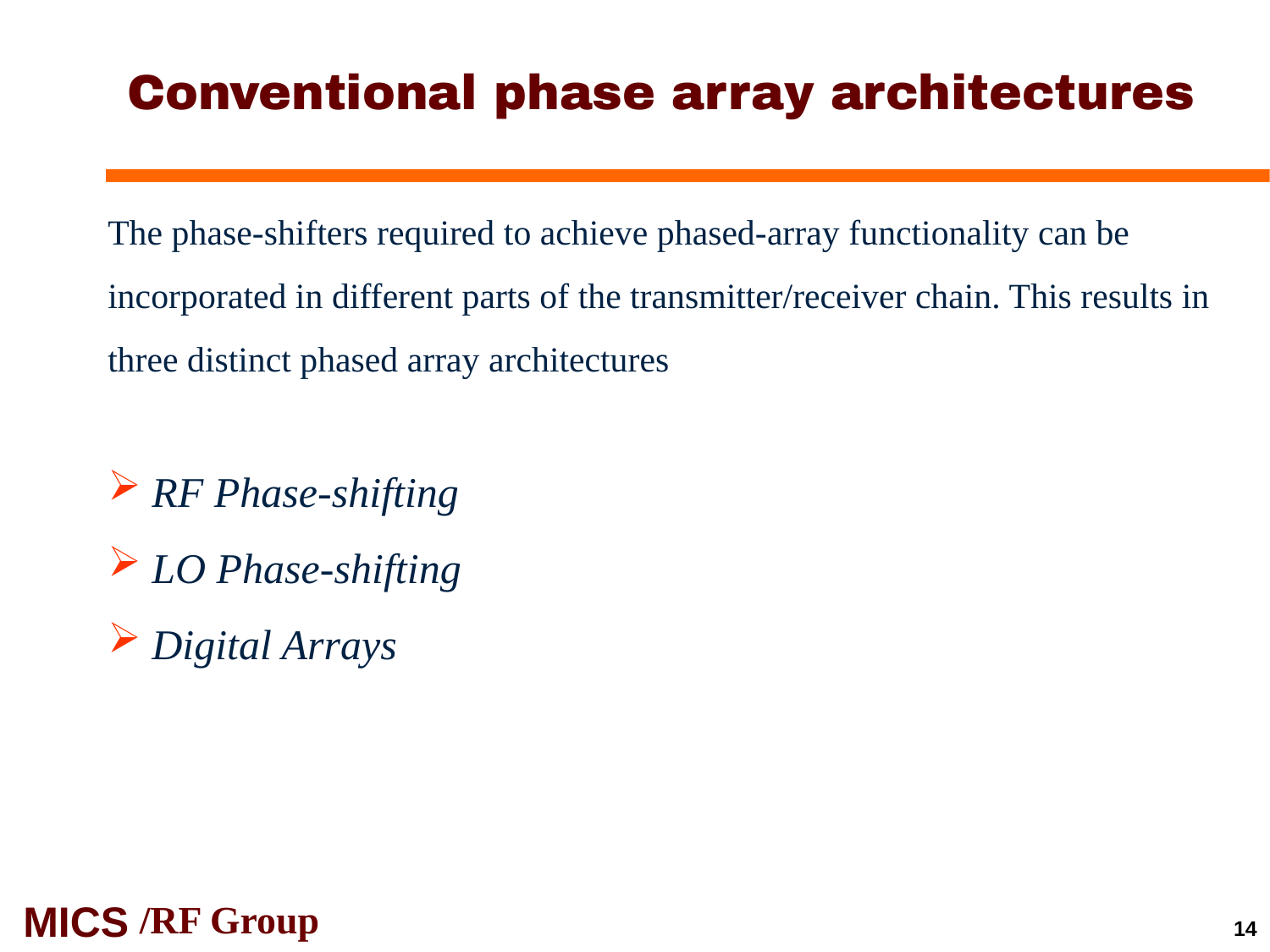

# Conventional phase array architectures
The phase-shifters required to achieve phased-array functionality can be incorporated in different parts of the transmitter/receiver chain. This results in three distinct phased array architectures
 RF Phase-shifting
 LO Phase-shifting
 Digital Arrays
/RF Group
14